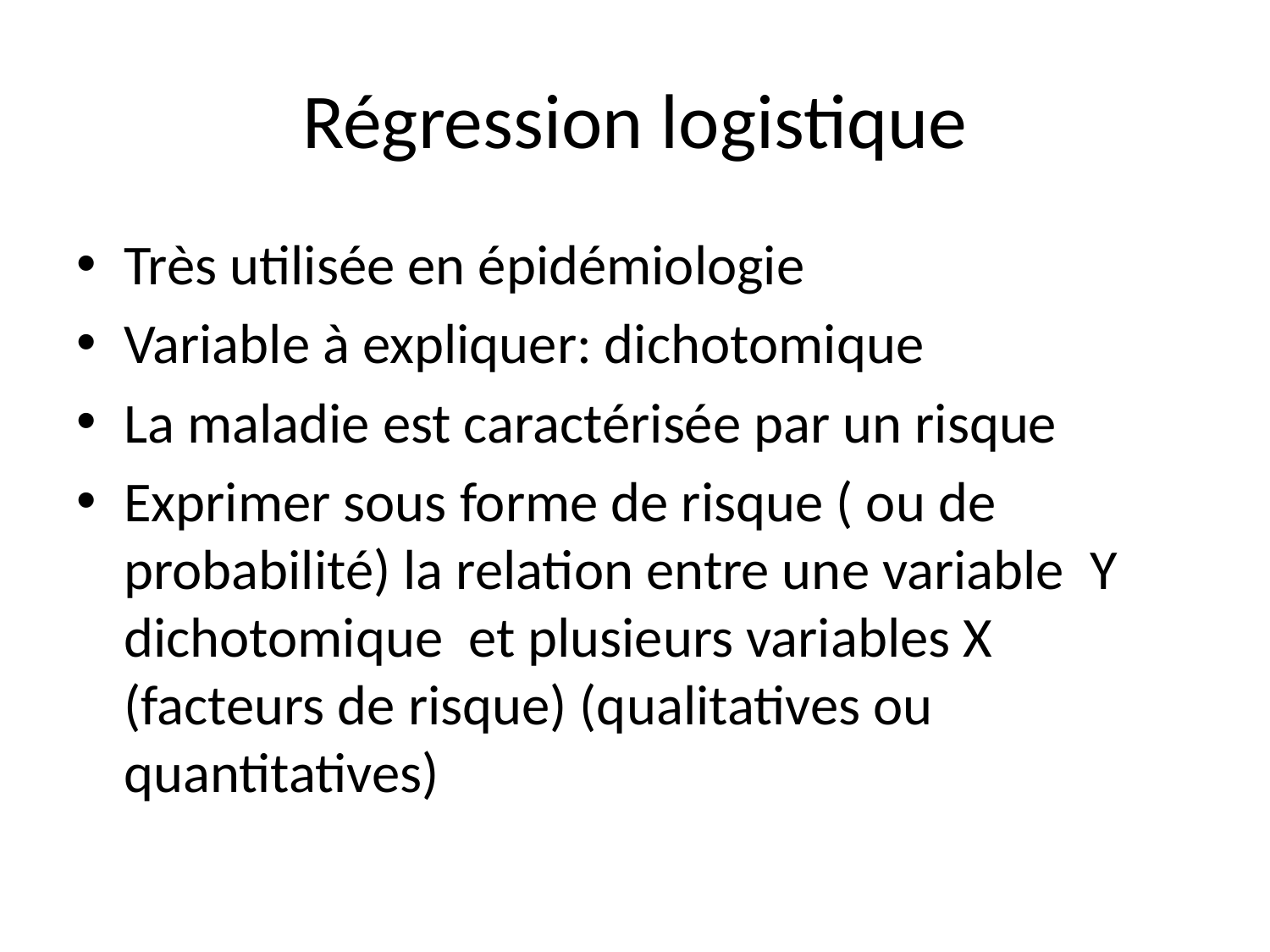

# Régression logistique
Très utilisée en épidémiologie
Variable à expliquer: dichotomique
La maladie est caractérisée par un risque
Exprimer sous forme de risque ( ou de probabilité) la relation entre une variable  Y dichotomique  et plusieurs variables X (facteurs de risque) (qualitatives ou quantitatives)